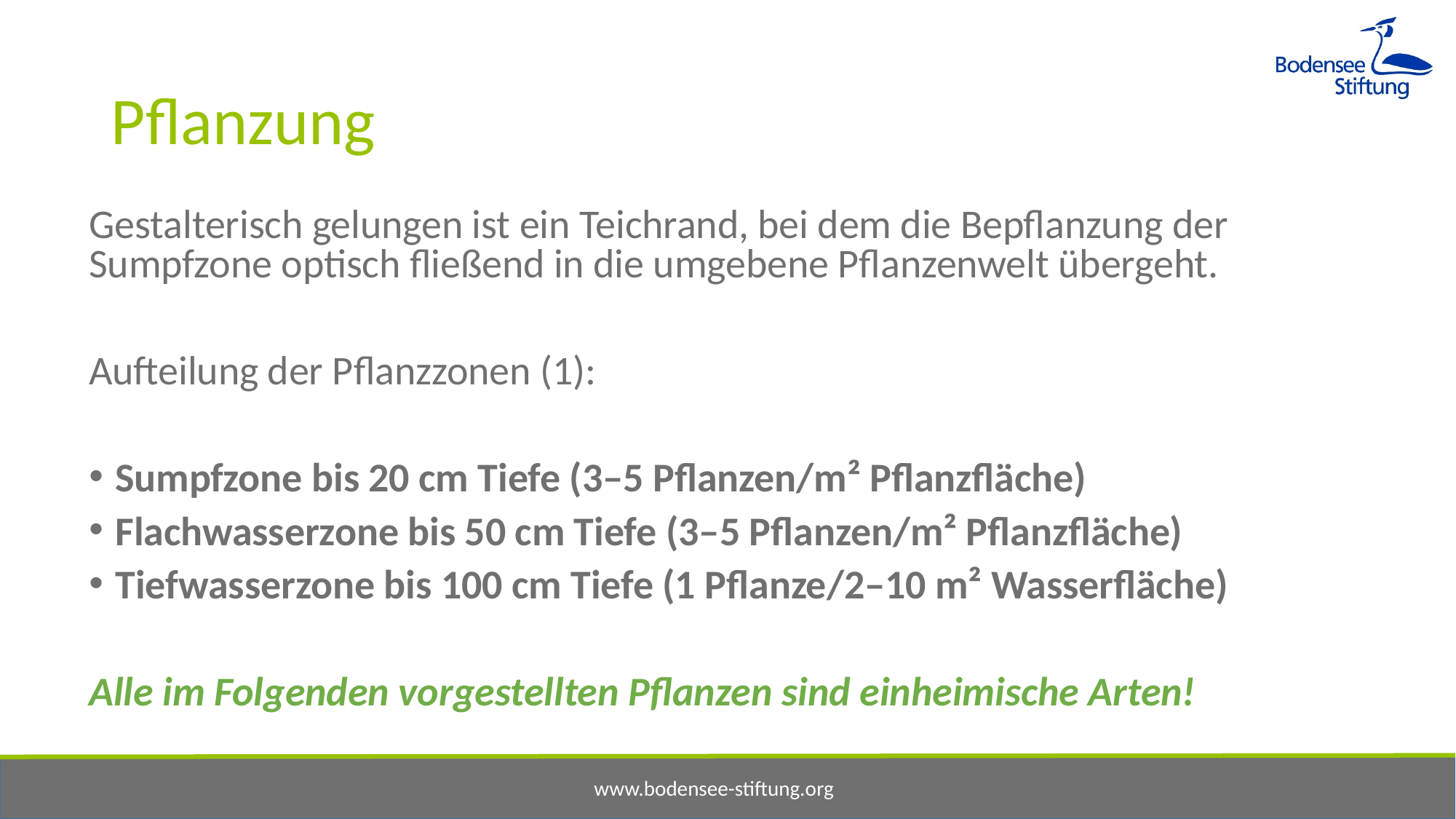

# Pflanzung
Gestalterisch gelungen ist ein Teichrand, bei dem die Bepflanzung der Sumpfzone optisch fließend in die umgebene Pflanzenwelt übergeht.

Aufteilung der Pflanzzonen (1):

Sumpfzone bis 20 cm Tiefe (3‒5 Pflanzen/m² Pflanzfläche)
Flachwasserzone bis 50 cm Tiefe (3‒5 Pflanzen/m² Pflanzfläche)
Tiefwasserzone bis 100 cm Tiefe (1 Pflanze/2‒10 m² Wasserfläche)

Alle im Folgenden vorgestellten Pflanzen sind einheimische Arten!